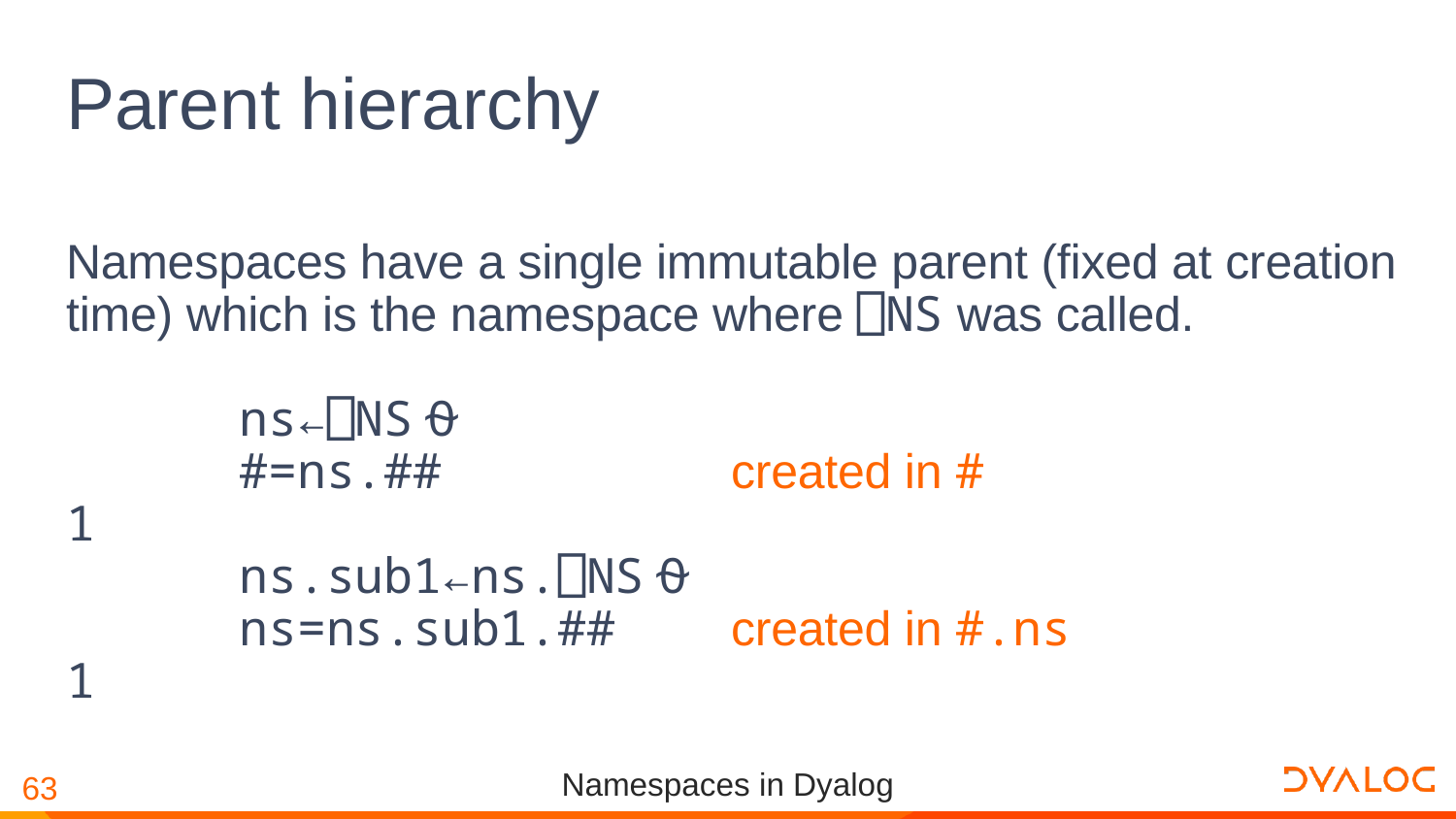

# Parent hierarchy
Namespaces have a single immutable parent (fixed at creation time) which is the namespace where ⎕NS was called.

      ns←⎕NS⍬
      #=ns.##          created in #
1
      ns.sub1←ns.⎕NS⍬
      ns=ns.sub1.##    created in #.ns
1